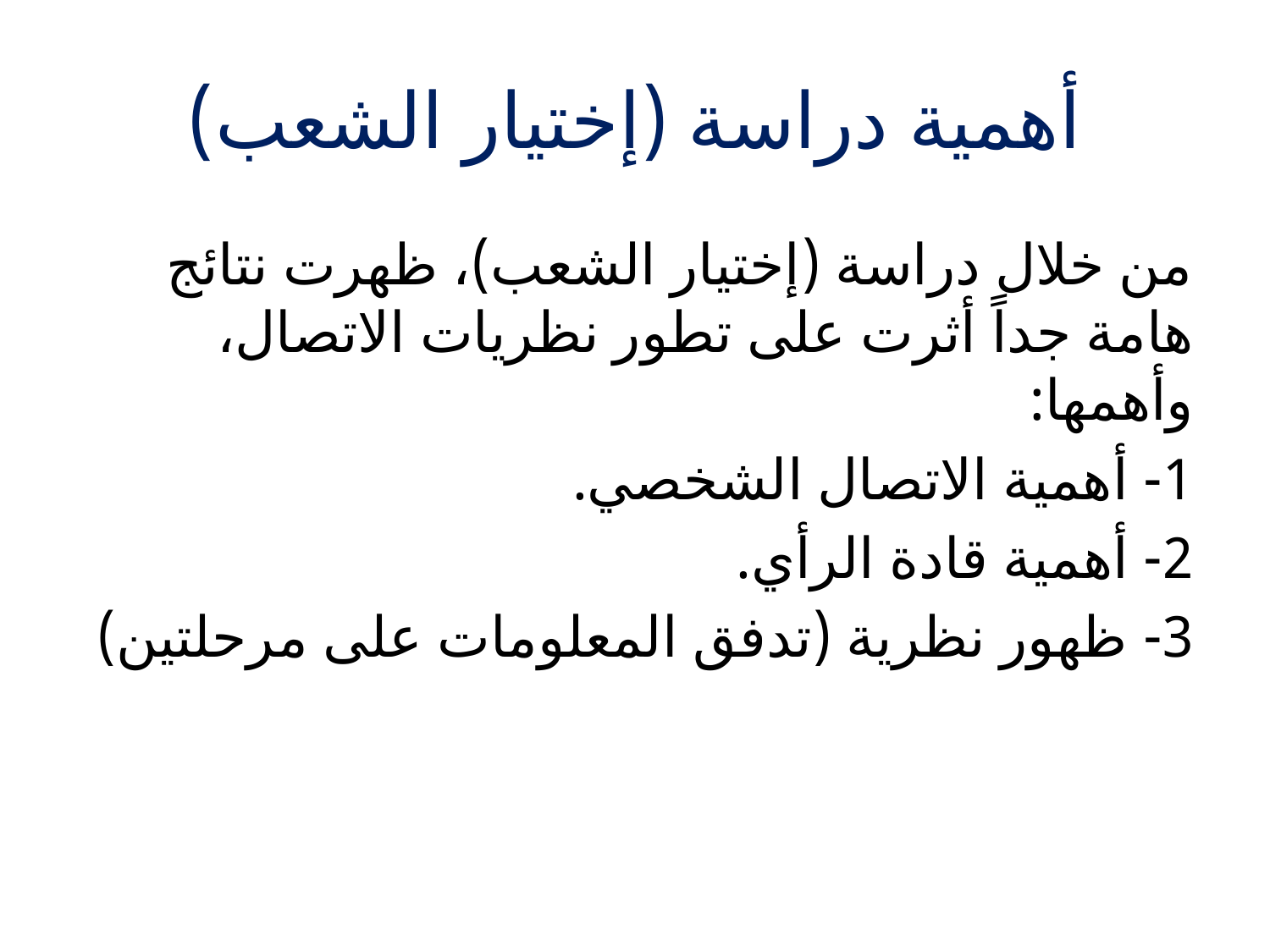

# أهمية دراسة (إختيار الشعب)
من خلال دراسة (إختيار الشعب)، ظهرت نتائج هامة جداً أثرت على تطور نظريات الاتصال، وأهمها:
1- أهمية الاتصال الشخصي.
2- أهمية قادة الرأي.
3- ظهور نظرية (تدفق المعلومات على مرحلتين)